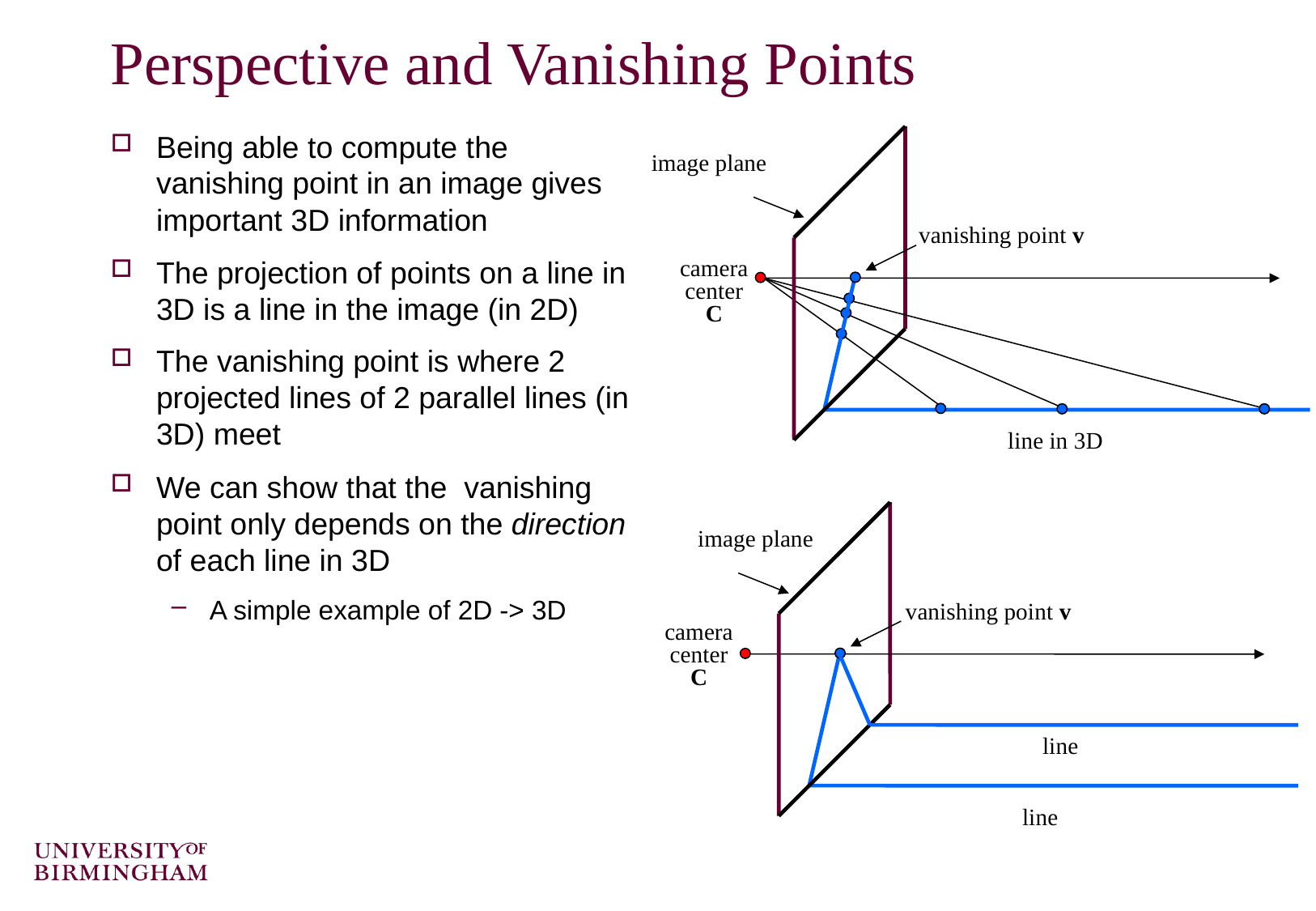

# Perspective and Vanishing Points
Being able to compute the vanishing point in an image gives important 3D information
The projection of points on a line in 3D is a line in the image (in 2D)
The vanishing point is where 2 projected lines of 2 parallel lines (in 3D) meet
We can show that the  vanishing point only depends on the direction of each line in 3D
A simple example of 2D -> 3D

image plane

vanishing point v

camera
center
C

line in 3D

image plane

vanishing point v
camera
center
C

line

line